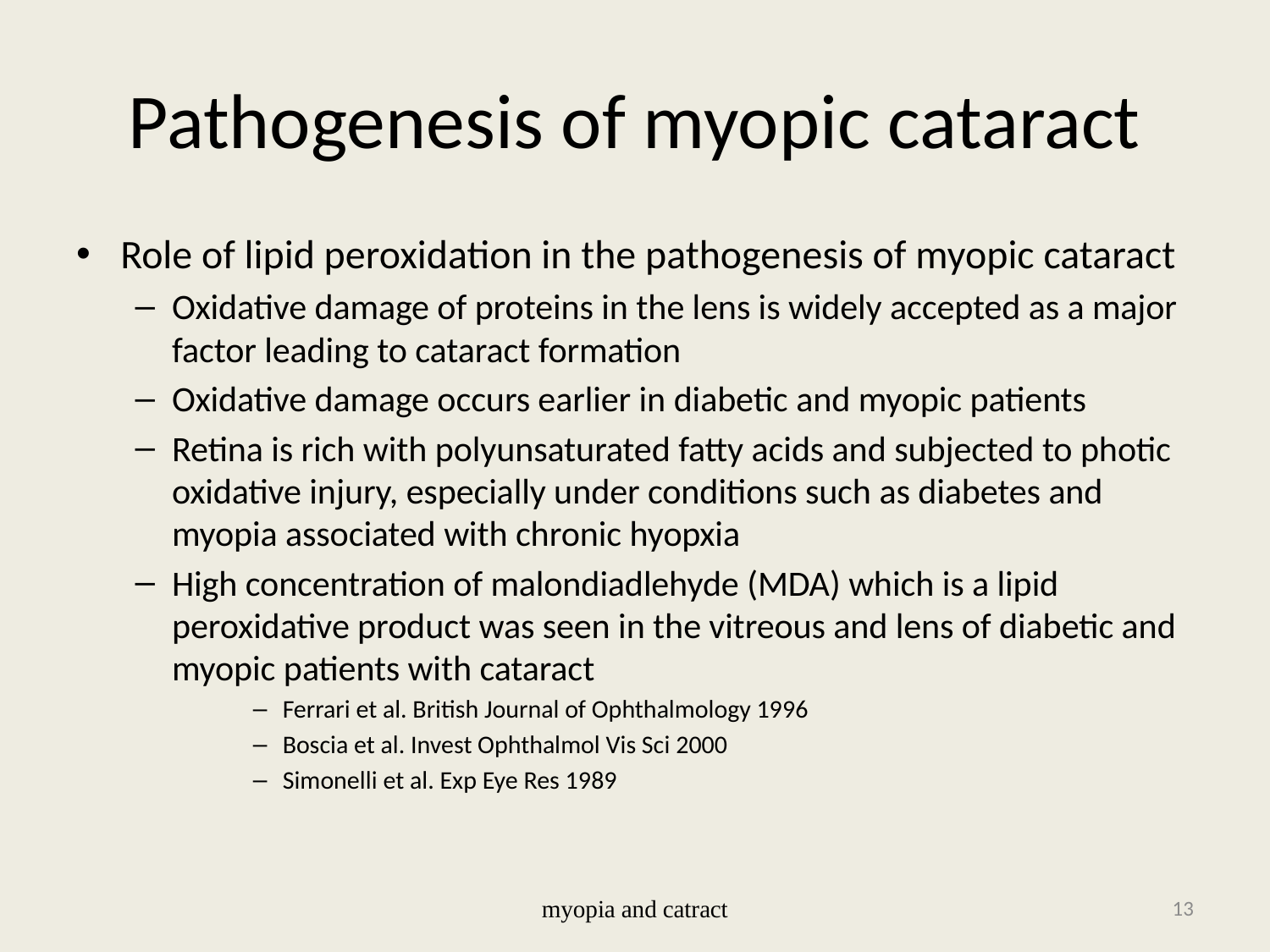

# Pathogenesis of myopic cataract
Role of lipid peroxidation in the pathogenesis of myopic cataract
Oxidative damage of proteins in the lens is widely accepted as a major factor leading to cataract formation
Oxidative damage occurs earlier in diabetic and myopic patients
Retina is rich with polyunsaturated fatty acids and subjected to photic oxidative injury, especially under conditions such as diabetes and myopia associated with chronic hyopxia
High concentration of malondiadlehyde (MDA) which is a lipid peroxidative product was seen in the vitreous and lens of diabetic and myopic patients with cataract
Ferrari et al. British Journal of Ophthalmology 1996
Boscia et al. Invest Ophthalmol Vis Sci 2000
Simonelli et al. Exp Eye Res 1989
myopia and catract
13